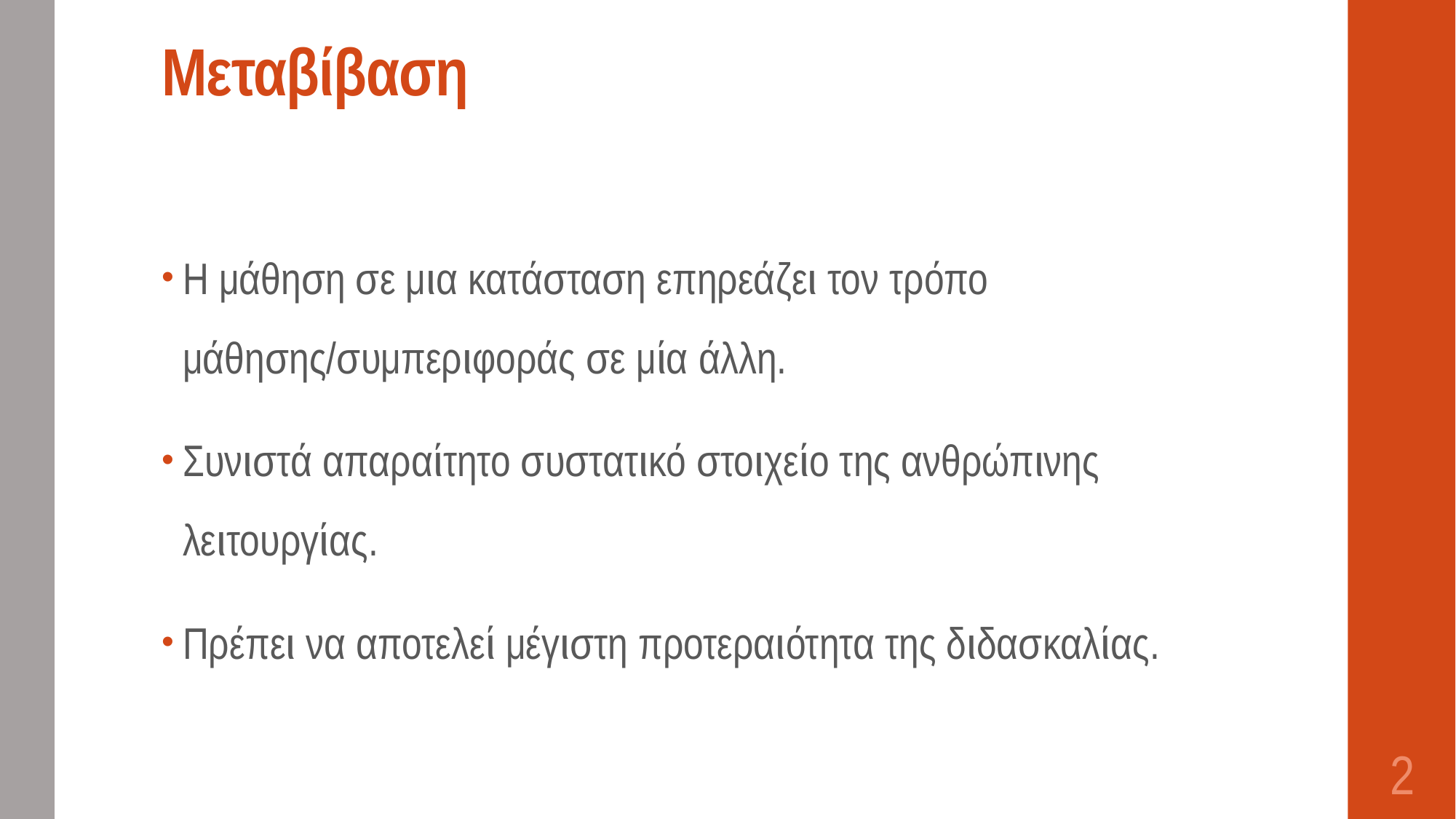

# Μεταβίβαση
Η μάθηση σε μια κατάσταση επηρεάζει τον τρόπο μάθησης/συμπεριφοράς σε μία άλλη.
Συνιστά απαραίτητο συστατικό στοιχείο της ανθρώπινης λειτουργίας.
Πρέπει να αποτελεί μέγιστη προτεραιότητα της διδασκαλίας.
2